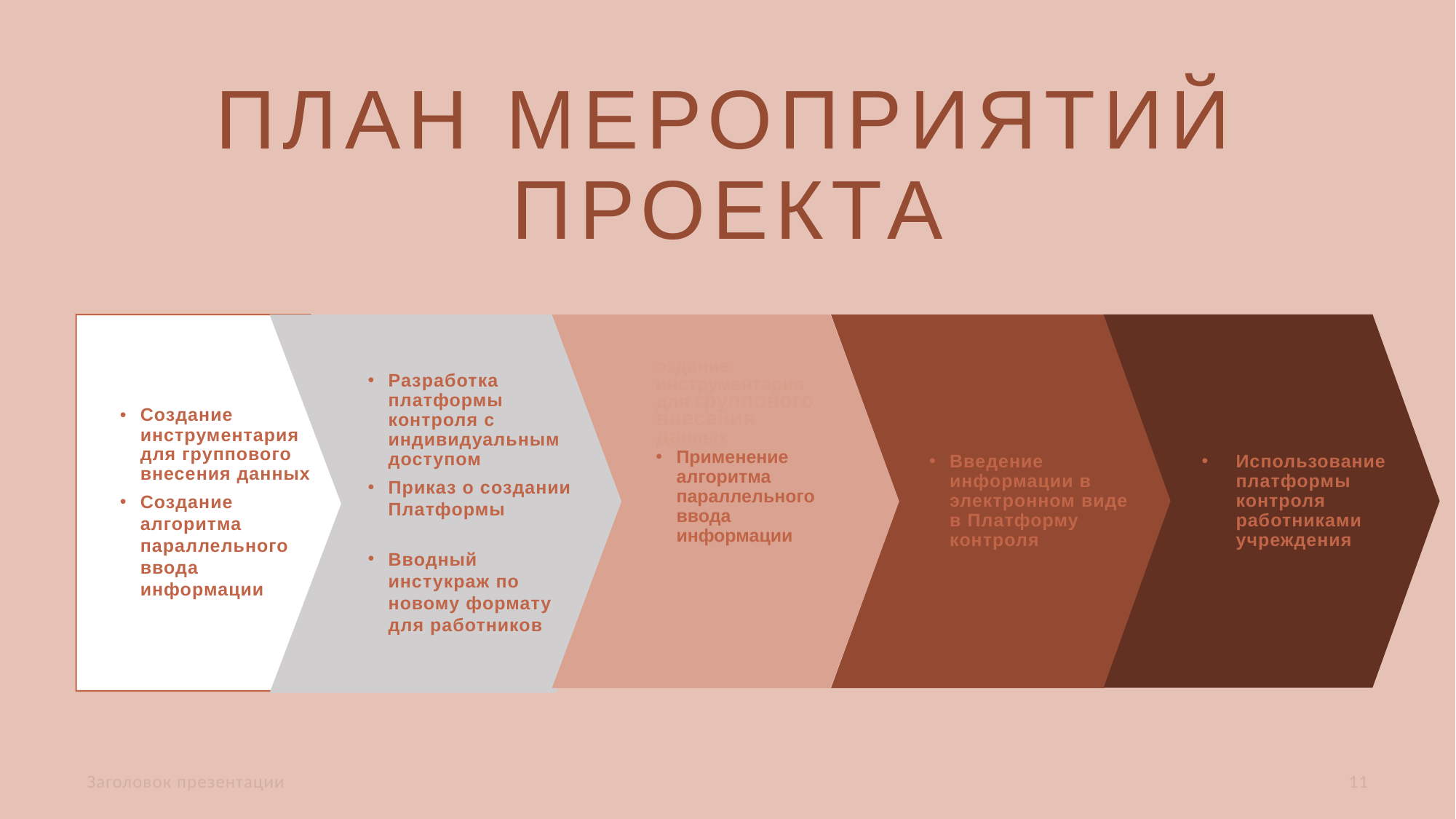

# ПЛАН МЕРОПРИЯТИЙ ПРОЕКТА
Использование платформы контроля работниками учреждения
Создание инструментария для группового внесения данных
Создание алгоритма параллельного ввода информации

Разработка платформы контроля с индивидуальным доступом
Приказ о создании Платформы
Вводный инстукраж по новому формату для работников

Введение информации в электронном виде в Платформу контроля
оздание инструментария для группового внесения данных ​
Применение алгоритма параллельного ввода информации

Заголовок презентации
11